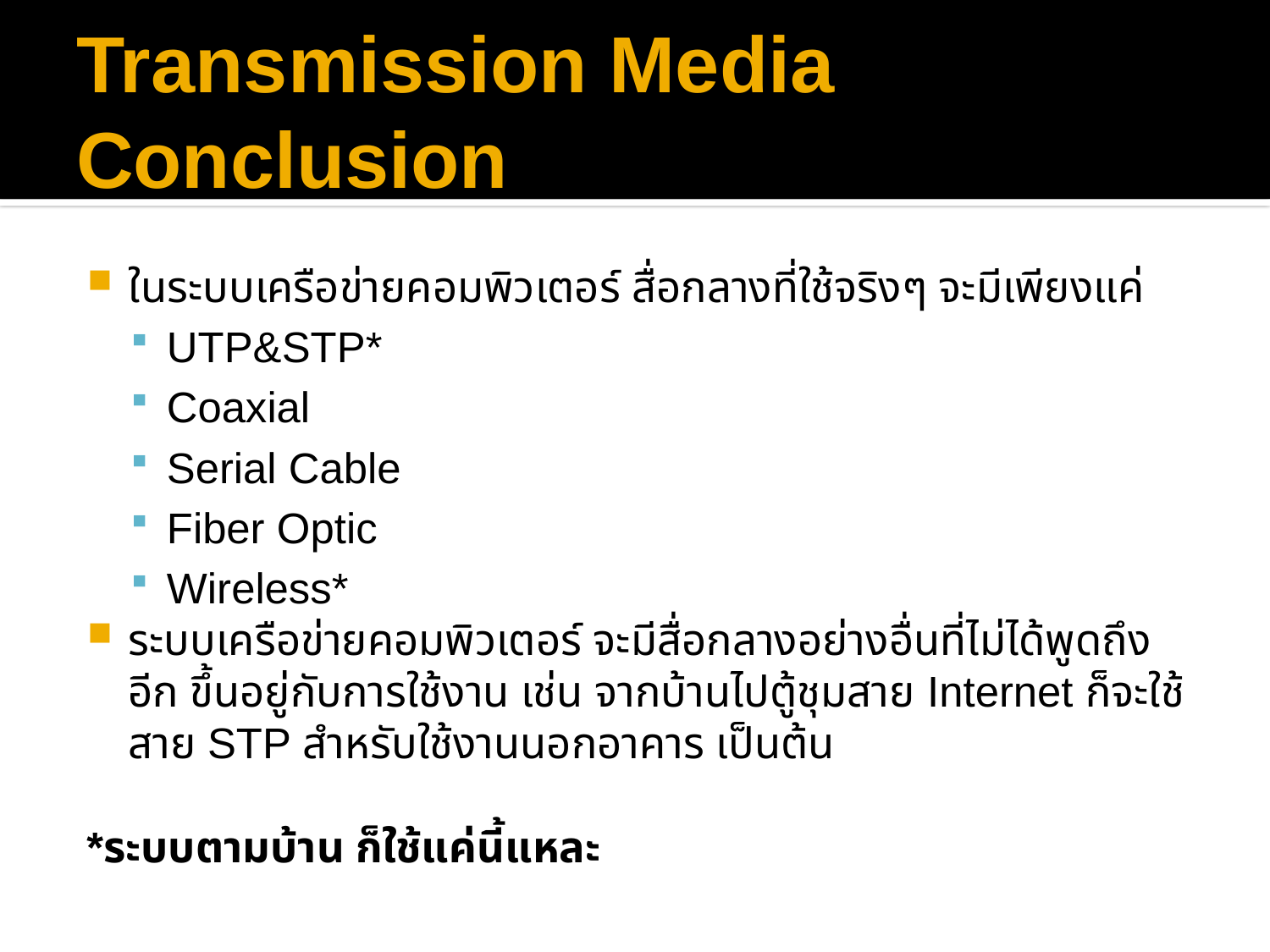

# Transmission Media Conclusion
ในระบบเครือข่ายคอมพิวเตอร์ สื่อกลางที่ใช้จริงๆ จะมีเพียงแค่
UTP&STP*
Coaxial
Serial Cable
Fiber Optic
Wireless*
ระบบเครือข่ายคอมพิวเตอร์ จะมีสื่อกลางอย่างอื่นที่ไม่ได้พูดถึงอีก ขึ้นอยู่กับการใช้งาน เช่น จากบ้านไปตู้ชุมสาย Internet ก็จะใช้สาย STP สำหรับใช้งานนอกอาคาร เป็นต้น

*ระบบตามบ้าน ก็ใช้แค่นี้แหละ